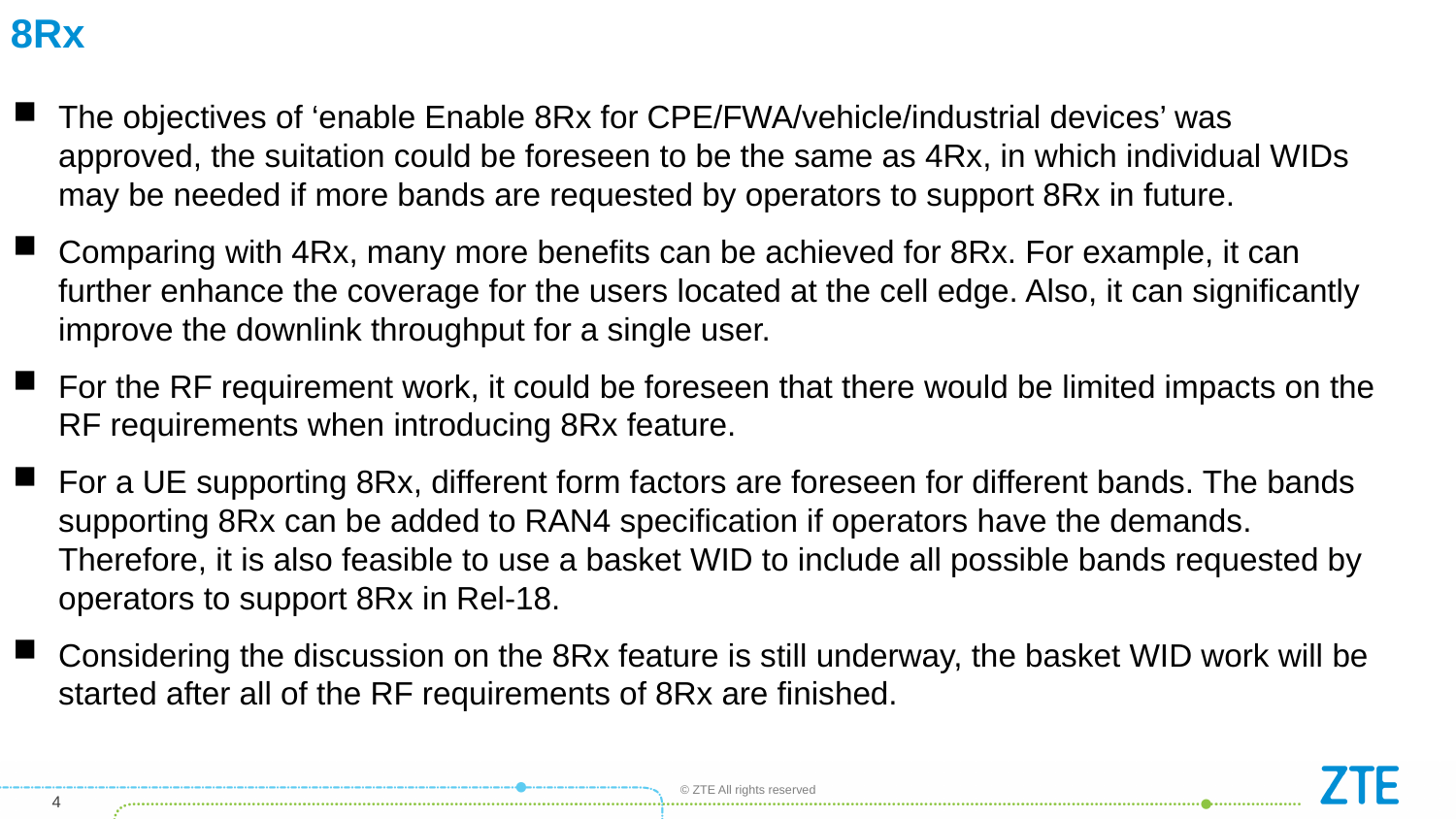

# 8Rx
The objectives of ‘enable Enable 8Rx for CPE/FWA/vehicle/industrial devices’ was approved, the suitation could be foreseen to be the same as 4Rx, in which individual WIDs may be needed if more bands are requested by operators to support 8Rx in future.
Comparing with 4Rx, many more benefits can be achieved for 8Rx. For example, it can further enhance the coverage for the users located at the cell edge. Also, it can significantly improve the downlink throughput for a single user.
For the RF requirement work, it could be foreseen that there would be limited impacts on the RF requirements when introducing 8Rx feature.
For a UE supporting 8Rx, different form factors are foreseen for different bands. The bands supporting 8Rx can be added to RAN4 specification if operators have the demands. Therefore, it is also feasible to use a basket WID to include all possible bands requested by operators to support 8Rx in Rel-18.
Considering the discussion on the 8Rx feature is still underway, the basket WID work will be started after all of the RF requirements of 8Rx are finished.